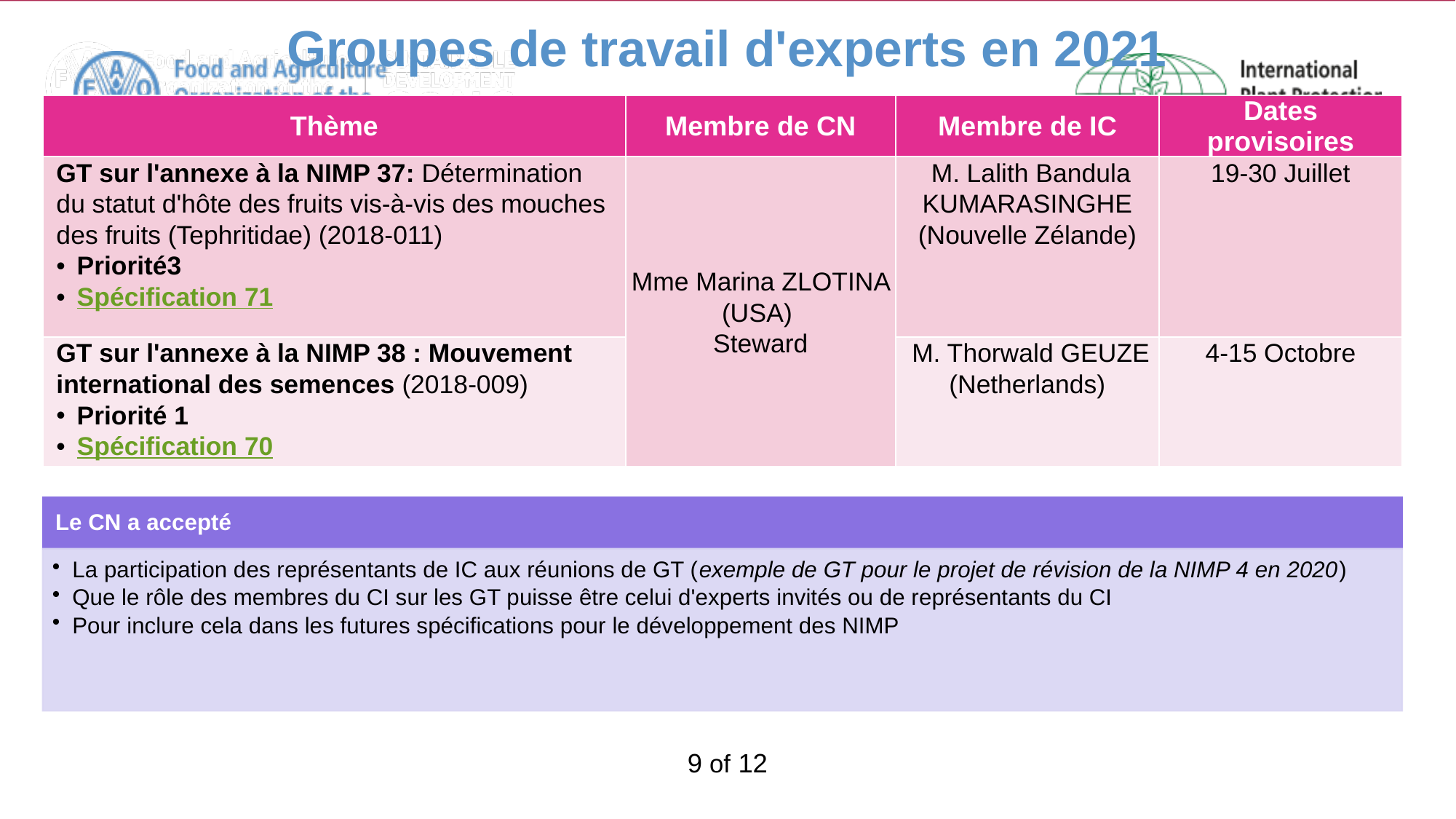

# Groupes de travail d'experts en 2021
| Thème | Membre de CN | Membre de IC | Dates provisoires |
| --- | --- | --- | --- |
| GT sur l'annexe à la NIMP 37: Détermination du statut d'hôte des fruits vis-à-vis des mouches des fruits (Tephritidae) (2018-011) Priorité3 Spécification 71 | Mme Marina ZLOTINA (USA) Steward | M. Lalith Bandula KUMARASINGHE (Nouvelle Zélande) | 19-30 Juillet |
| GT sur l'annexe à la NIMP 38 : Mouvement international des semences (2018-009) Priorité 1 Spécification 70 |  | M. Thorwald GEUZE (Netherlands) | 4-15 Octobre |
Le CN a accepté
 La participation des représentants de IC aux réunions de GT (exemple de GT pour le projet de révision de la NIMP 4 en 2020)
 Que le rôle des membres du CI sur les GT puisse être celui d'experts invités ou de représentants du CI
 Pour inclure cela dans les futures spécifications pour le développement des NIMP
9 of 12